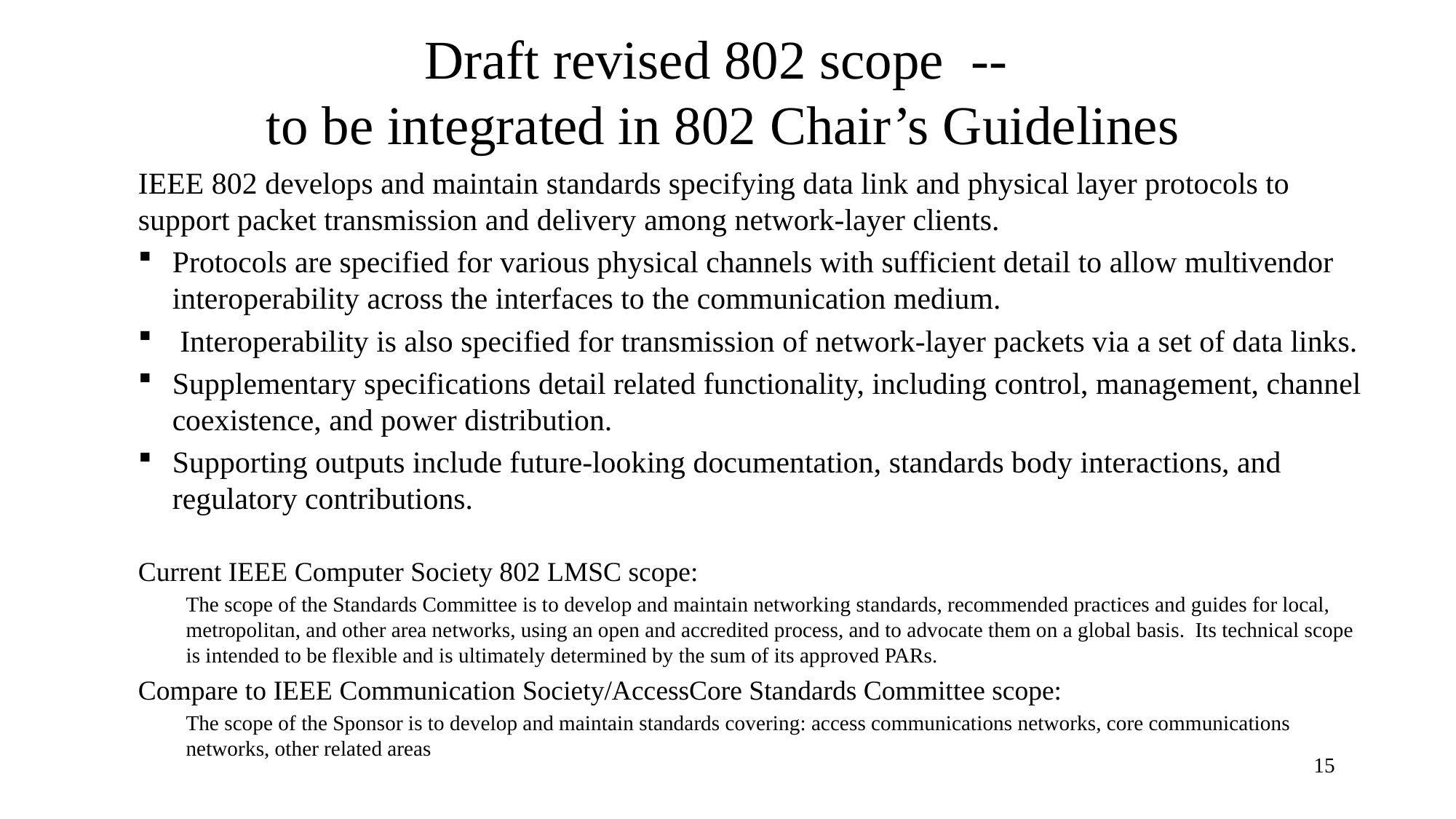

# Draft revised 802 scope  -- to be integrated in 802 Chair’s Guidelines
IEEE 802 develops and maintain standards specifying data link and physical layer protocols to support packet transmission and delivery among network-layer clients.
Protocols are specified for various physical channels with sufficient detail to allow multivendor interoperability across the interfaces to the communication medium.
 Interoperability is also specified for transmission of network-layer packets via a set of data links.
Supplementary specifications detail related functionality, including control, management, channel coexistence, and power distribution.
Supporting outputs include future-looking documentation, standards body interactions, and regulatory contributions.
Current IEEE Computer Society 802 LMSC scope:
The scope of the Standards Committee is to develop and maintain networking standards, recommended practices and guides for local, metropolitan, and other area networks, using an open and accredited process, and to advocate them on a global basis.  Its technical scope is intended to be flexible and is ultimately determined by the sum of its approved PARs.
Compare to IEEE Communication Society/AccessCore Standards Committee scope:
The scope of the Sponsor is to develop and maintain standards covering: access communications networks, core communications networks, other related areas

15